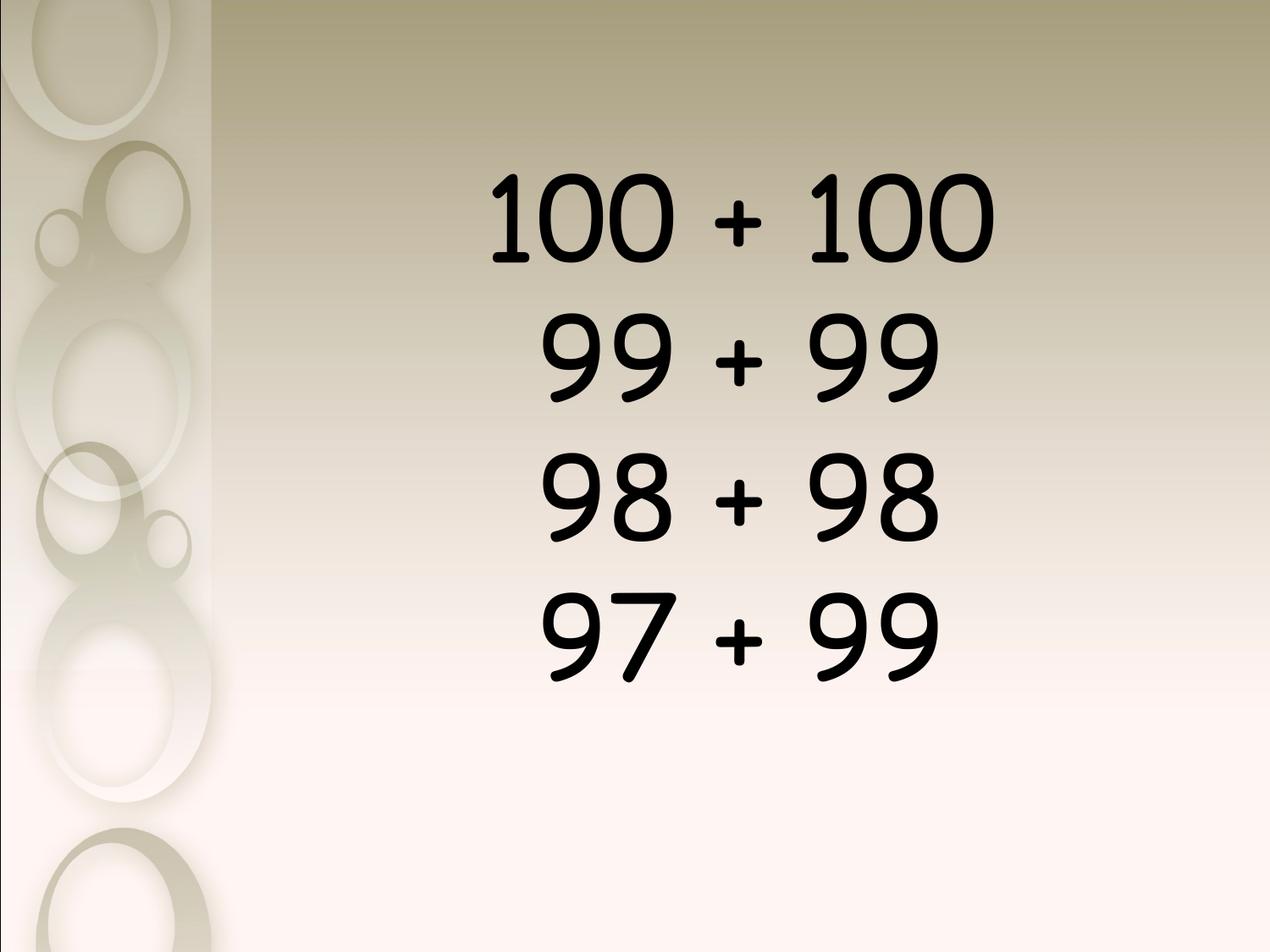

100 + 100
99 + 99
98 + 98
97 + 99